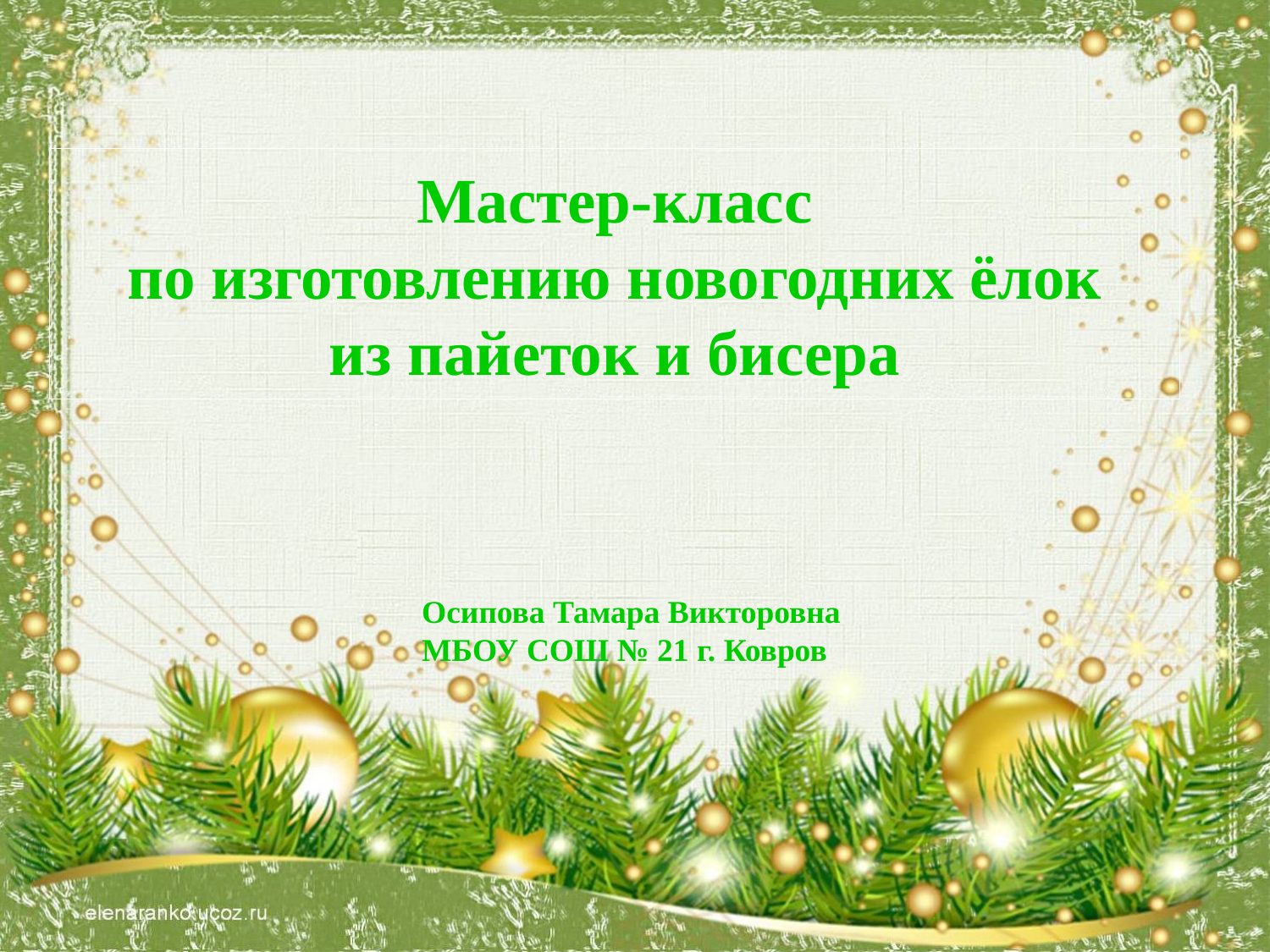

Мастер-класс
по изготовлению новогодних ёлок
из пайеток и бисера
Осипова Тамара Викторовна
МБОУ СОШ № 21 г. Ковров